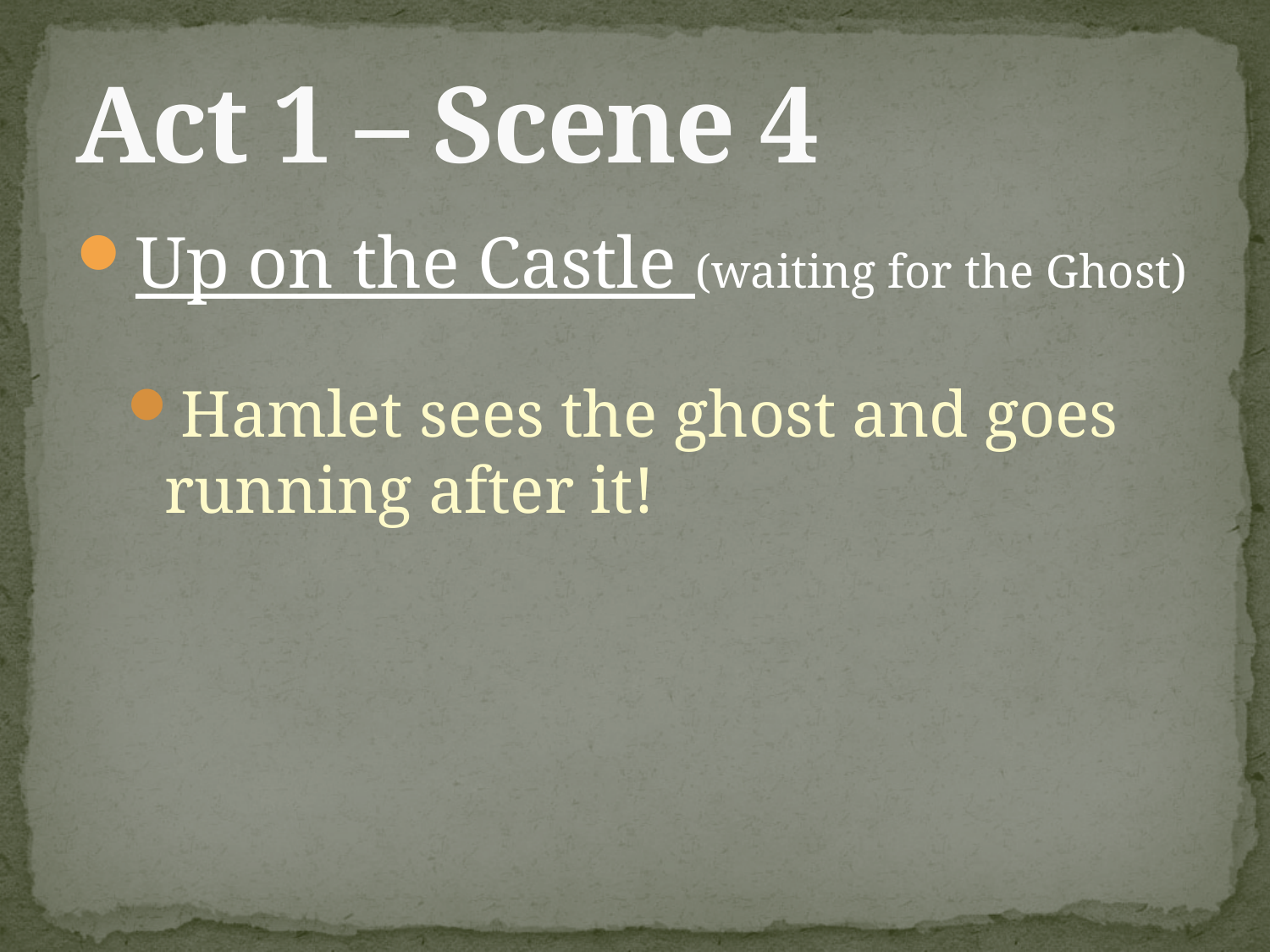

# Act 1 – Scene 4
Up on the Castle (waiting for the Ghost)

Hamlet sees the ghost and goes running after it!